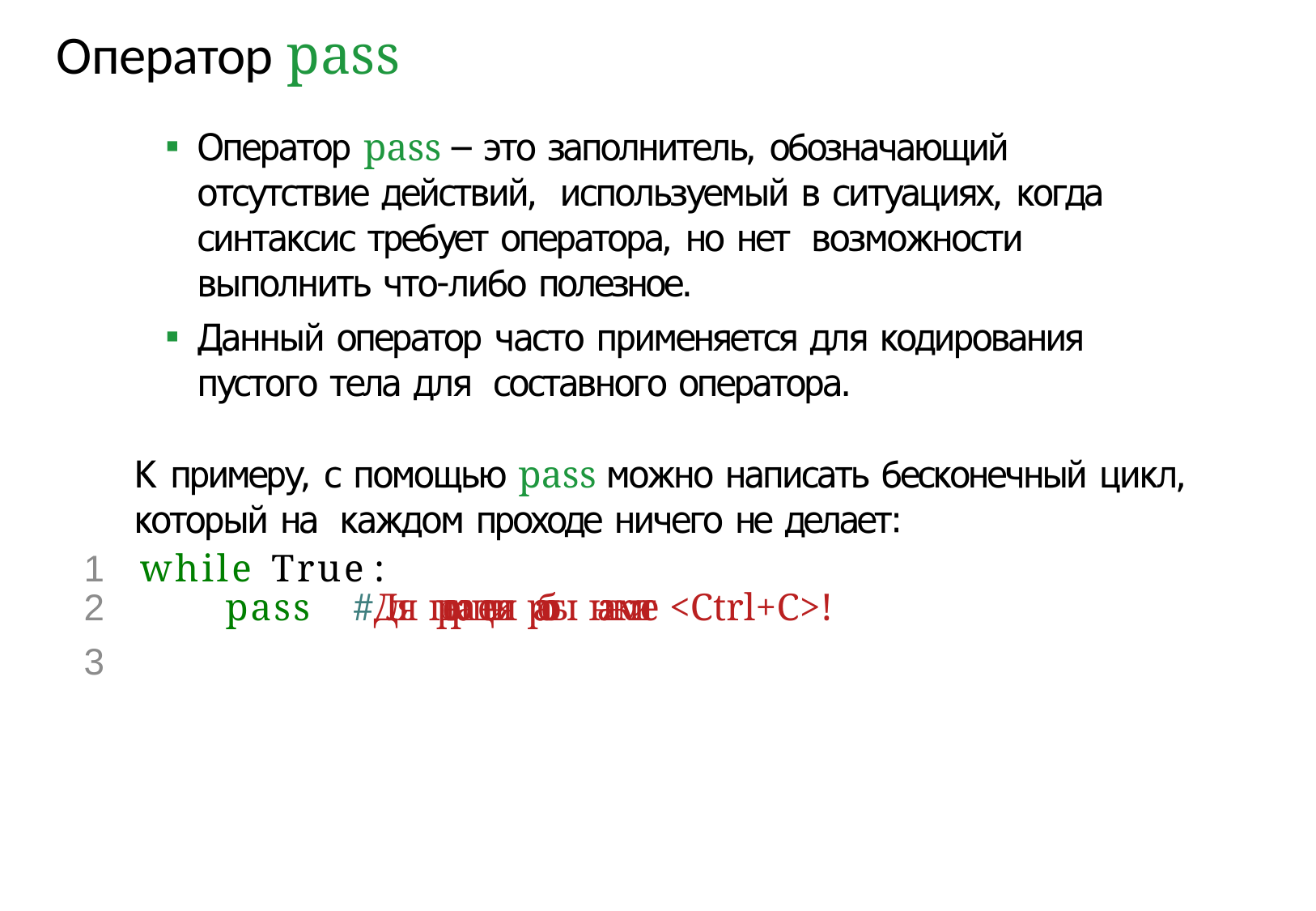

# Оператор pass
Оператор pass – это заполнитель, обозначающий отсутствие действий,  используемый в ситуациях, когда синтаксис требует оператора, но нет  возможности выполнить что-либо полезное.
Данный оператор часто применяется для кодирования пустого тела для  составного оператора.

К примеру, с помощью pass можно написать бесконечный цикл, который на  каждом проходе ничего не делает:
1	while  True :
2	pass	#Для прекращения работы нажмите <Ctrl+C>!
3